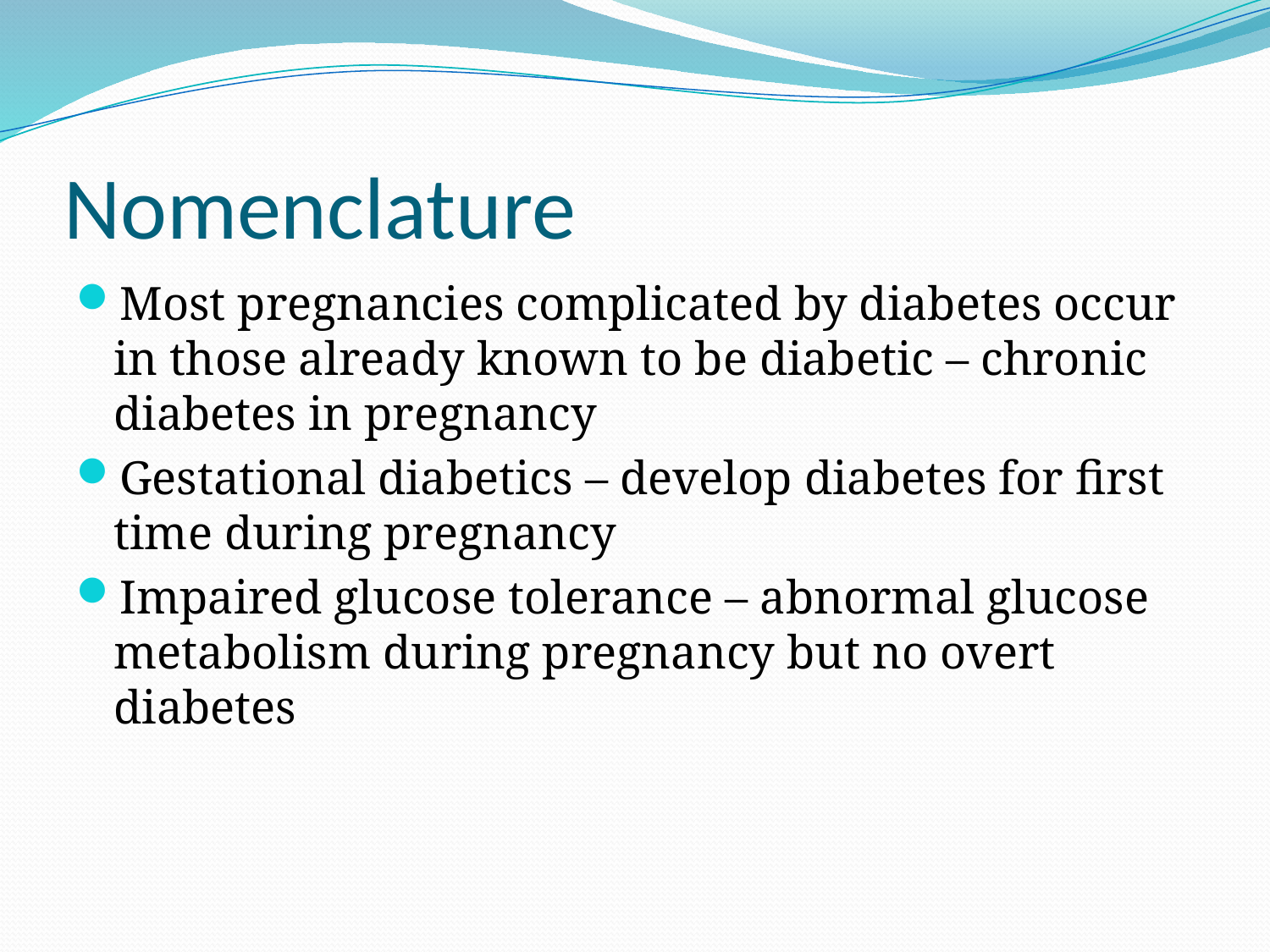

# Nomenclature
Most pregnancies complicated by diabetes occur in those already known to be diabetic – chronic diabetes in pregnancy
Gestational diabetics – develop diabetes for first time during pregnancy
Impaired glucose tolerance – abnormal glucose metabolism during pregnancy but no overt diabetes